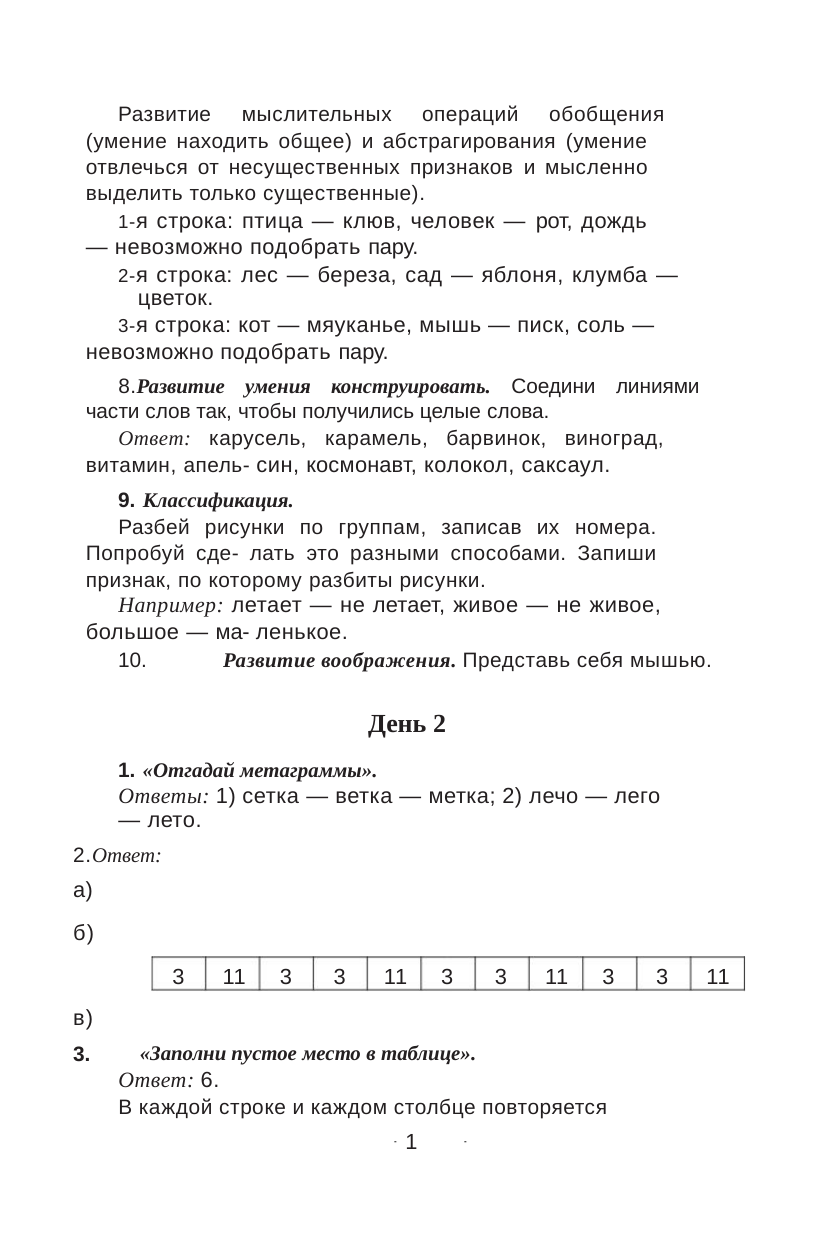

Развитие мыслительных операций обобщения
(умение находить общее) и абстрагирования (умение
отвлечься от несущественных признаков и мысленно
выделить только существенные).
набор из 6 фигур.
1-я строка: птица — клюв, человек — рот, дождь
— невозможно подобрать пару.
2-я строка: лес — береза, сад — яблоня, клумба —
цветок.
3-я строка: кот — мяуканье, мышь — писк, соль —
невозможно подобрать пару.
8.Развитие умения конструировать. Соедини линиями
части слов так, чтобы получились целые слова.
Ответ: карусель, карамель, барвинок, виноград,
витамин, апель- син, космонавт, колокол, саксаул.
9. Классификация.
Разбей рисунки по группам, записав их номера.
Попробуй сде- лать это разными способами. Запиши
признак, по которому разбиты рисунки.
Например: летает — не летает, живое — не живое,
большое — ма- ленькое.
Развитие воображения. Представь себя мышью.
10.
День 2
1. «Отгадай метаграммы».
Ответы: 1) сетка — ветка — метка; 2) лечо — лего
— лето.
2.Ответ:

а)
б)
11
11
11
1
11
5
11
11
11
1
6
1
6
5
6
6
1
6
5
6

11
11

3
11
3
3
11
3
3
11
3
3
11

в)
2
11
4
2
11
4
2
11
4
2
11
3.
«Заполни пустое место в таблице».
Ответ: 6.
В каждой строке и каждом столбце повторяется
1
1